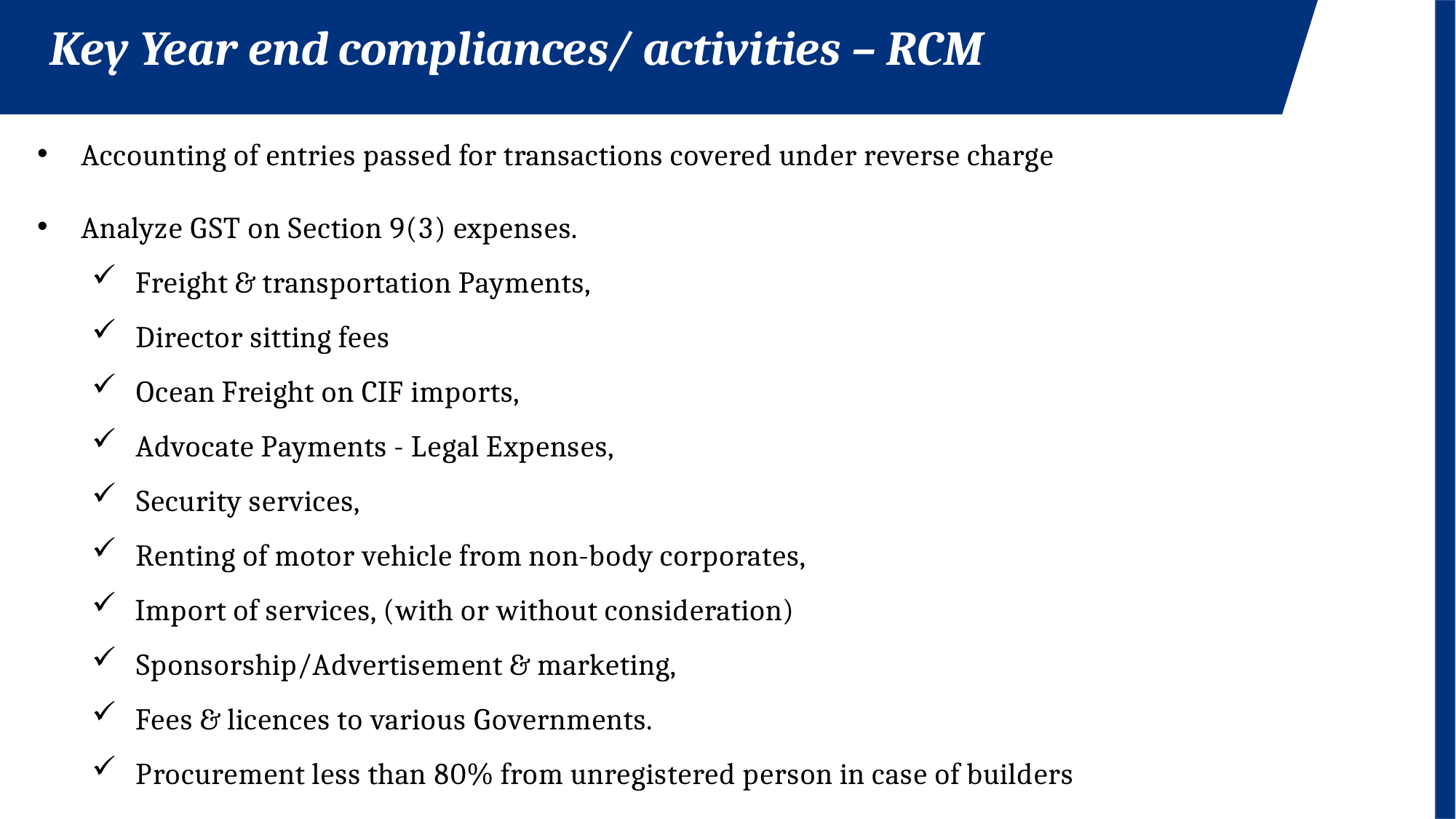

Key Year end compliances/ activities – RCM
Accounting of entries passed for transactions covered under reverse charge

Analyze GST on Section 9(3) expenses.
Freight & transportation Payments,
Director sitting fees
Ocean Freight on CIF imports,
Advocate Payments - Legal Expenses,
Security services,
Renting of motor vehicle from non-body corporates,
Import of services, (with or without consideration)
Sponsorship/Advertisement & marketing,
Fees & licences to various Governments.
Procurement less than 80% from unregistered person in case of builders